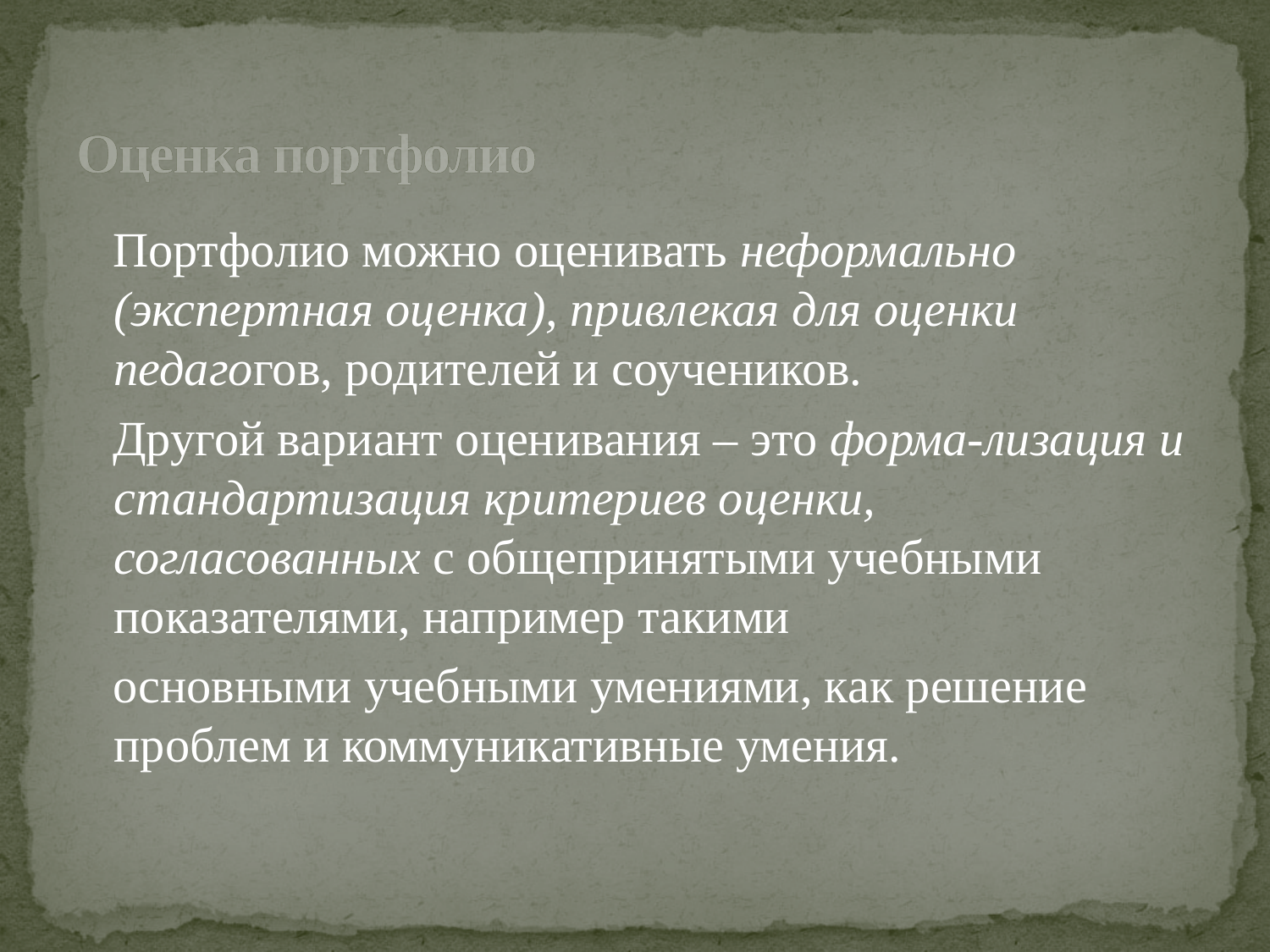

# Оценка портфолио
   Портфолио можно оценивать неформально (экспертная оценка), привлекая для оценки педагогов, родителей и соучеников.
   Другой вариант оценивания – это форма-лизация и стандартизация критериев оценки, согласованных с общепринятыми учебными показателями, например такими
   основными учебными умениями, как решение проблем и коммуникативные умения.